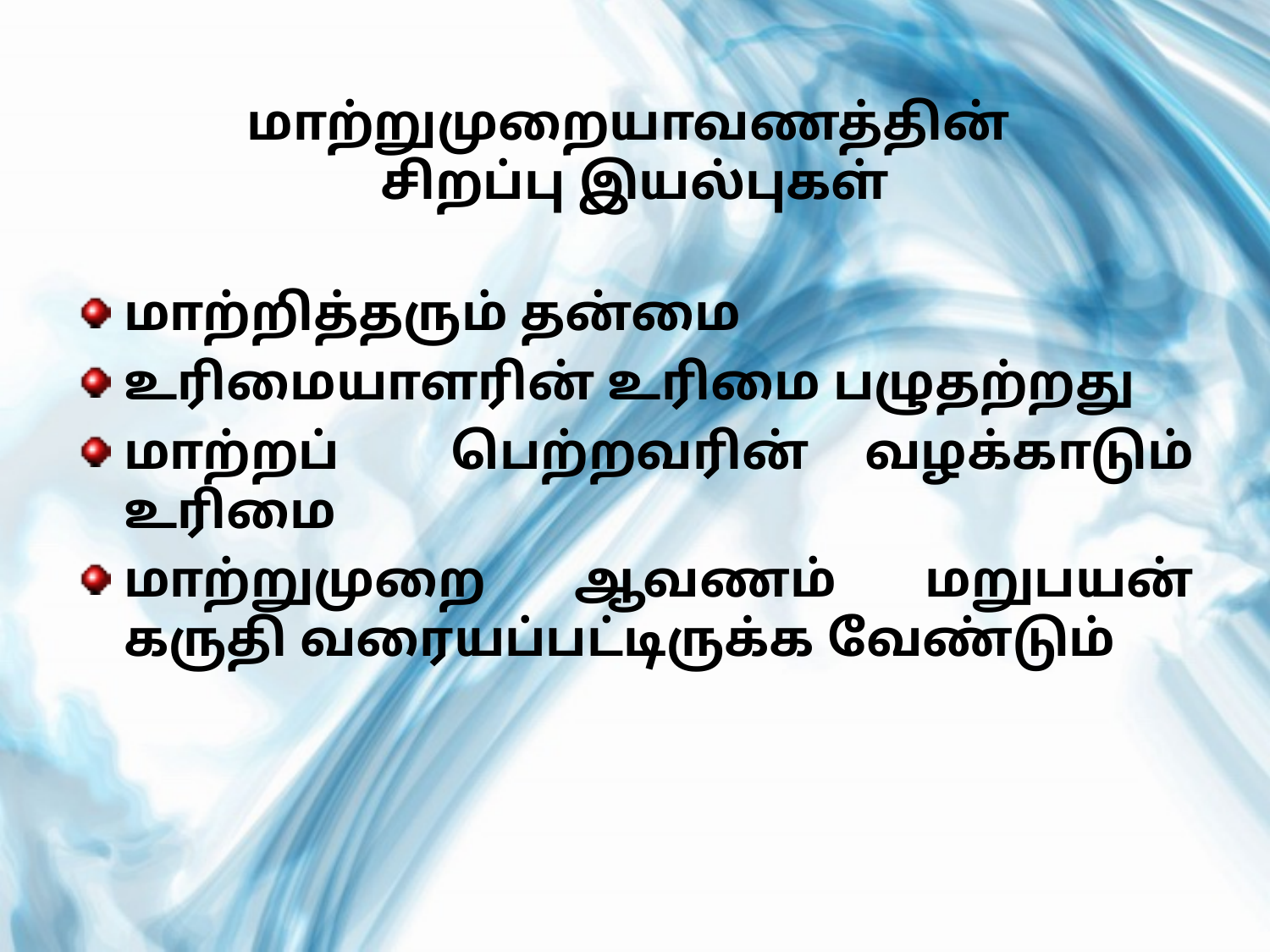

# மாற்றுமுறையாவணத்தின் சிறப்பு இயல்புகள்
மாற்றித்தரும் தன்மை
உரிமையாளரின் உரிமை பழுதற்றது
மாற்றப்  பெற்றவரின் வழக்காடும் உரிமை
மாற்றுமுறை ஆவணம் மறுபயன் கருதி வரையப்பட்டிருக்க வேண்டும்